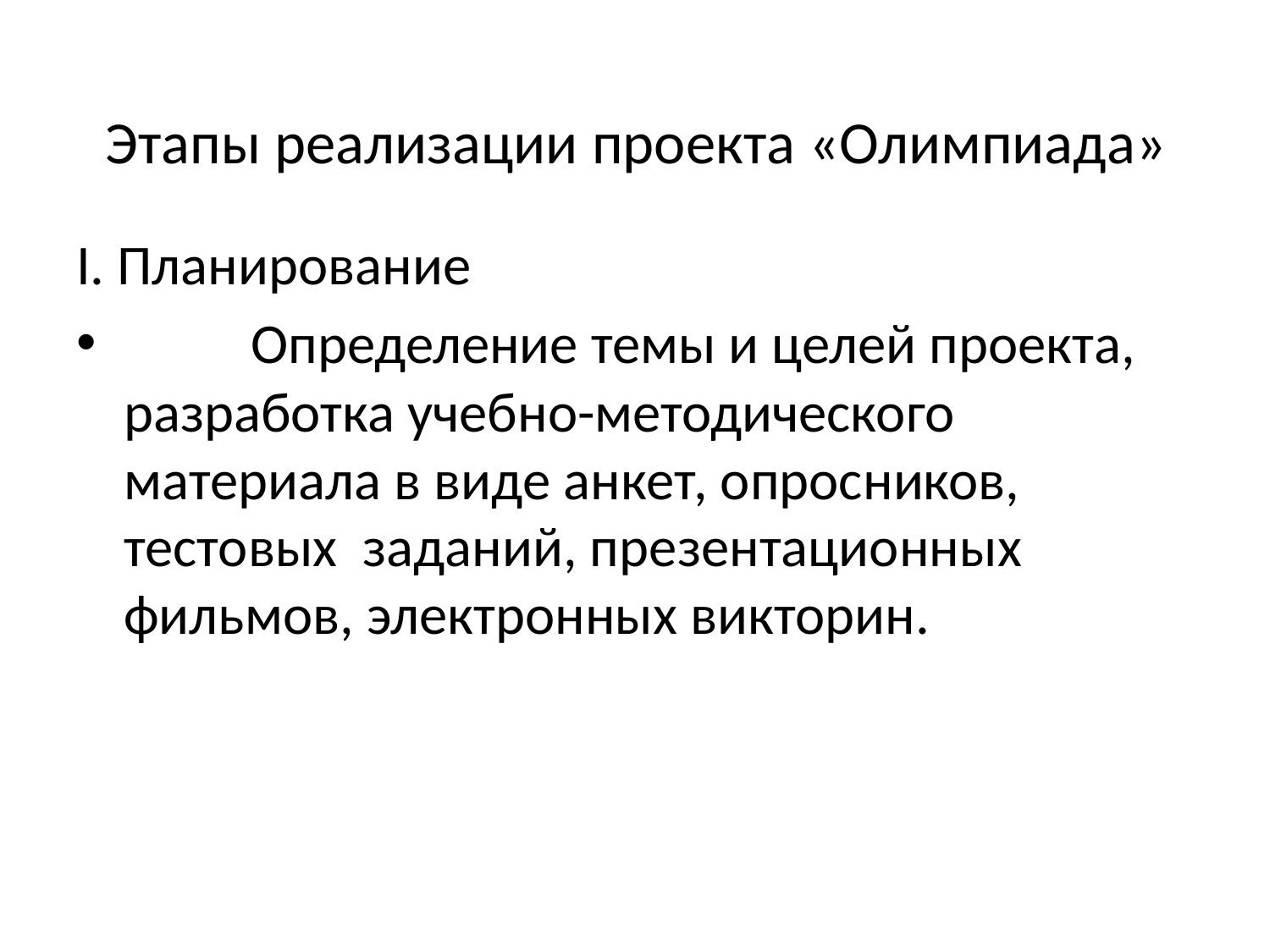

# Этапы реализации проекта «Олимпиада»
I. Планирование
	Определение темы и целей проекта, разработка учебно-методического материала в виде анкет, опросников, тестовых  заданий, презентационных фильмов, электронных викторин.